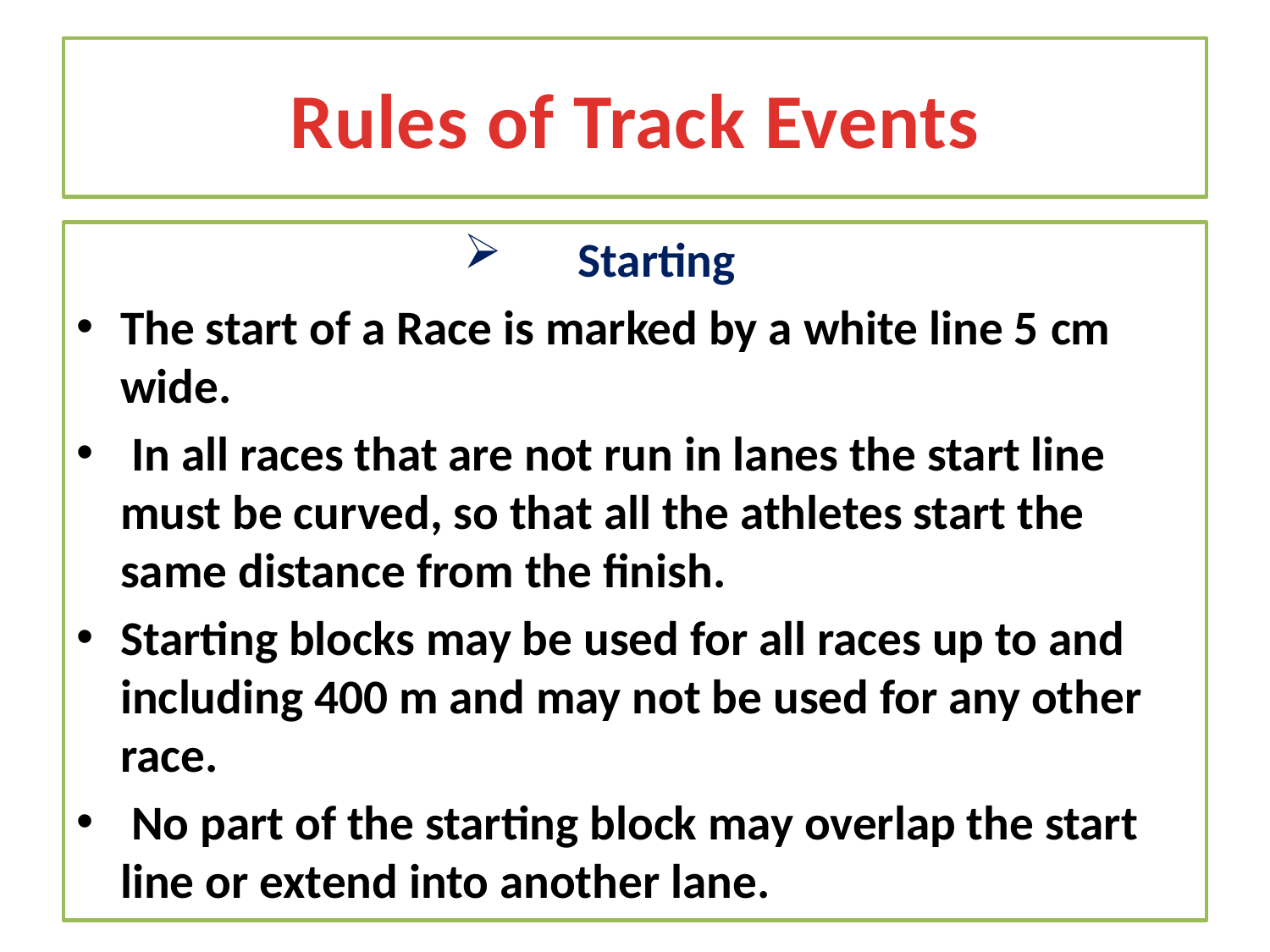

# Rules of Track Events
Starting
The start of a Race is marked by a white line 5 cm wide.
 In all races that are not run in lanes the start line must be curved, so that all the athletes start the same distance from the finish.
Starting blocks may be used for all races up to and including 400 m and may not be used for any other race.
 No part of the starting block may overlap the start line or extend into another lane.